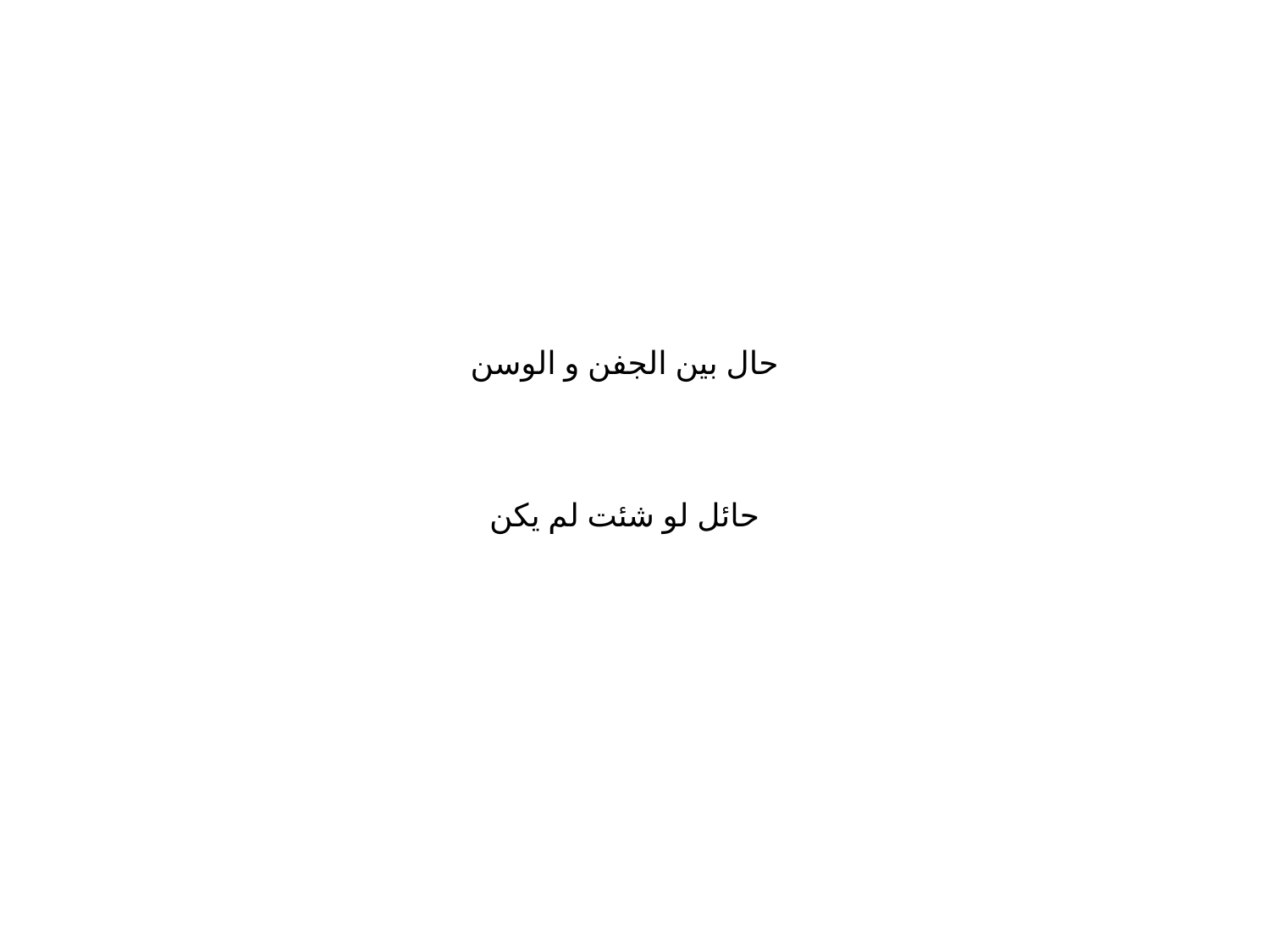

# حال بين الجفن و الوسن حائل لو شئت لم يكن